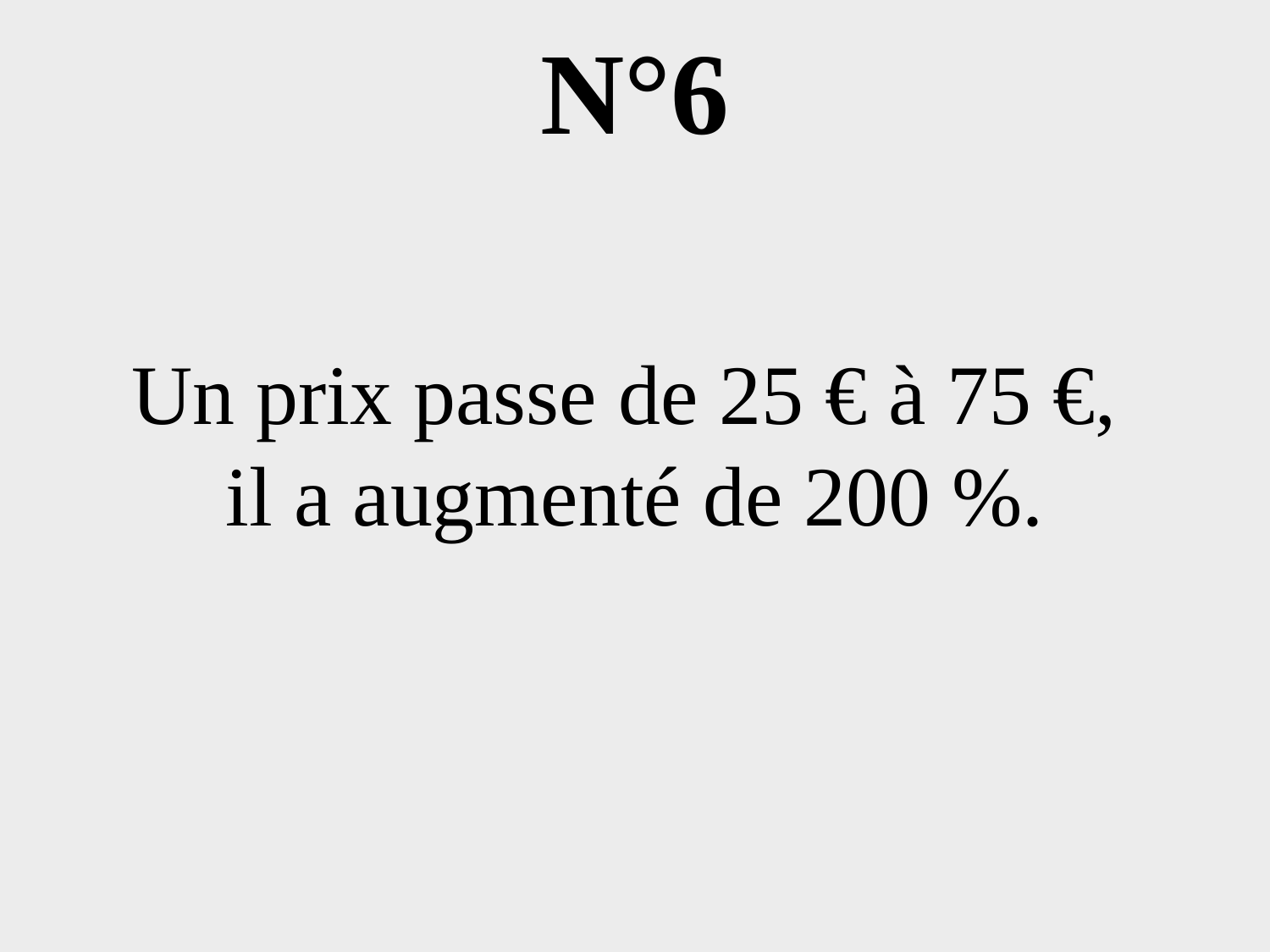

# N°6
Un prix passe de 25 € à 75 €,
il a augmenté de 200 %.